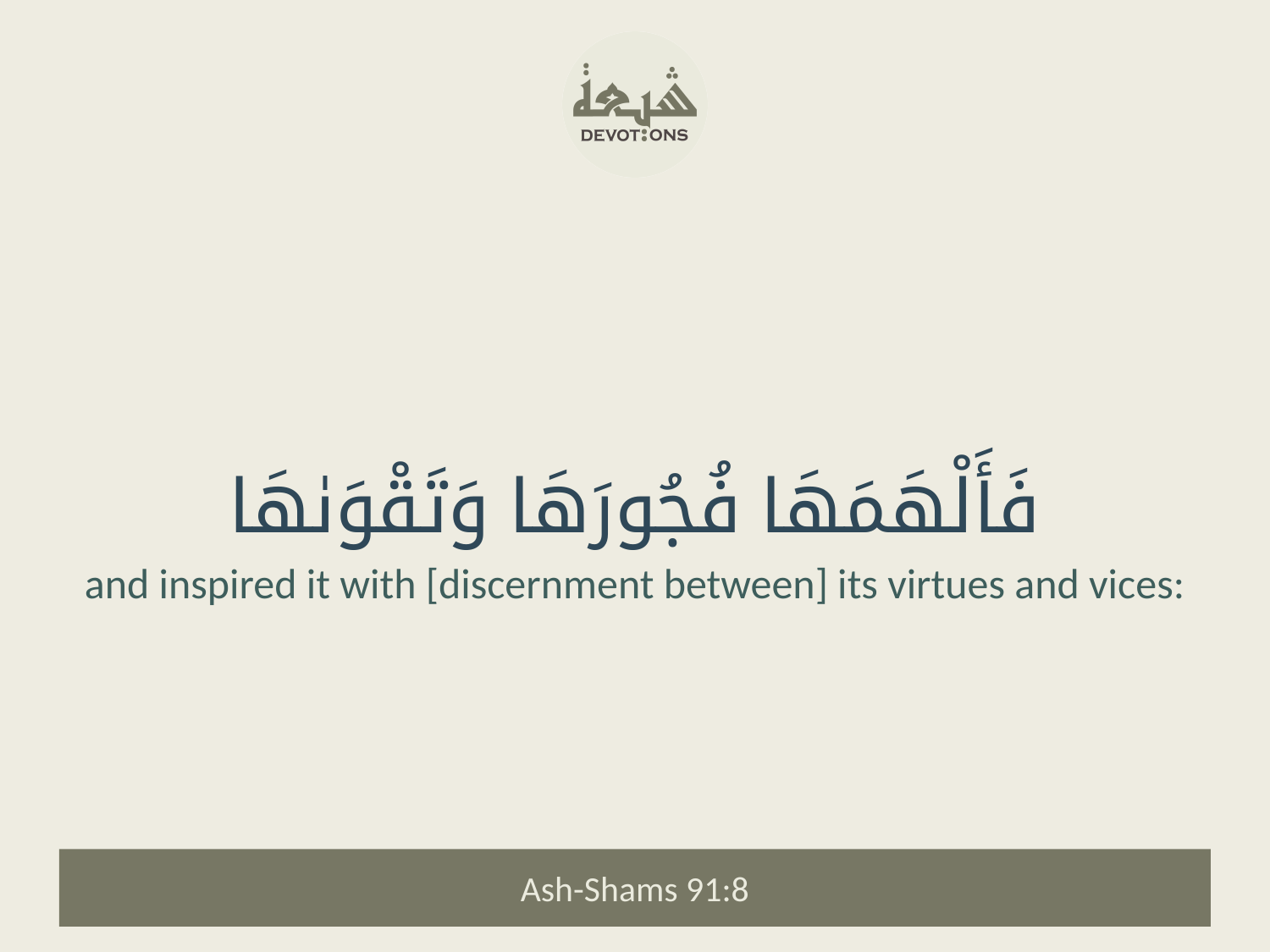

فَأَلْهَمَهَا فُجُورَهَا وَتَقْوَىٰهَا
and inspired it with [discernment between] its virtues and vices:
Ash-Shams 91:8